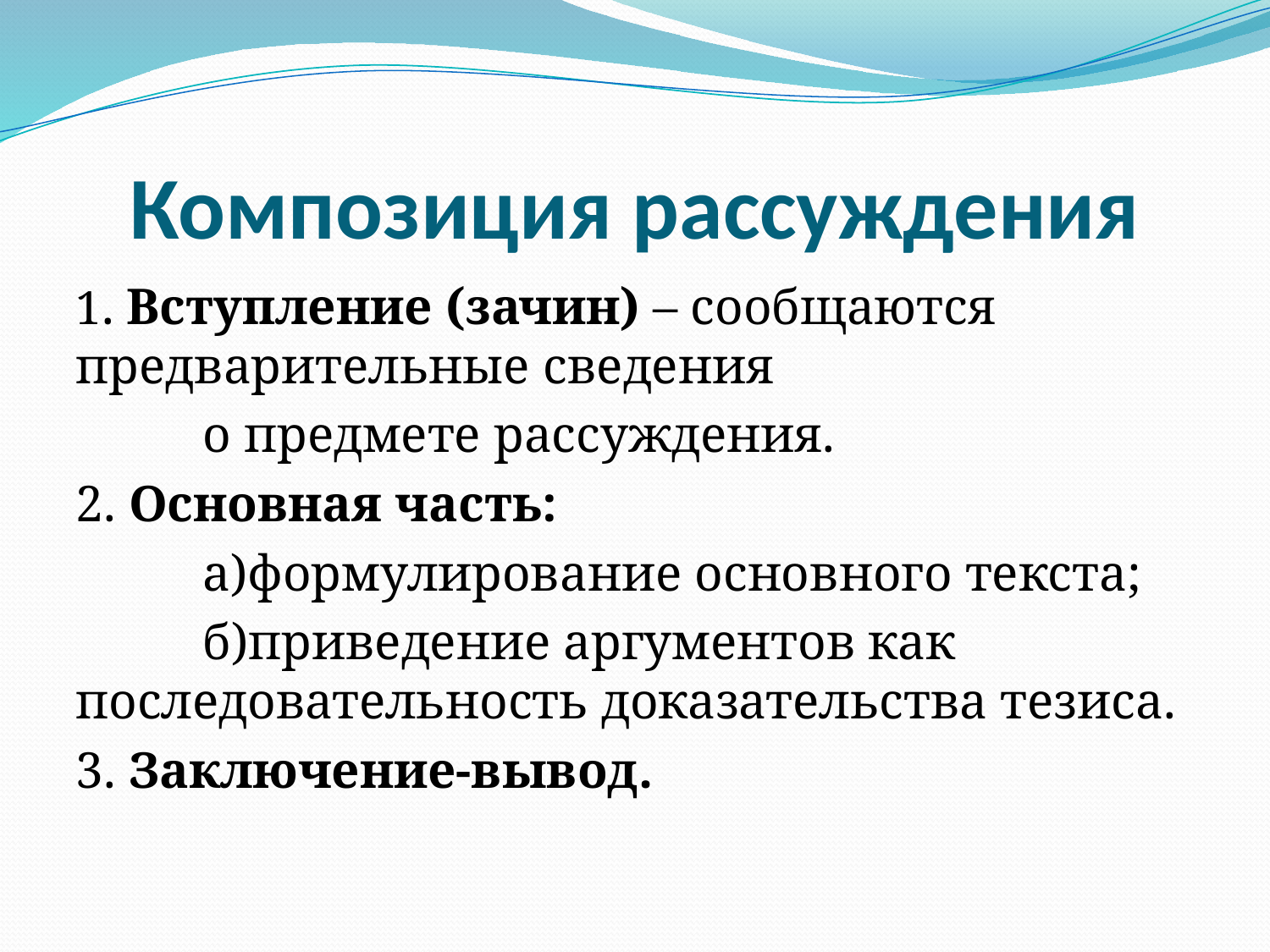

# Композиция рассуждения
1. Вступление (зачин) – сообщаются предварительные сведения
	о предмете рассуждения.
2. Основная часть:
	а)формулирование основного текста;
	б)приведение аргументов как последовательность доказательства тезиса.
3. Заключение-вывод.